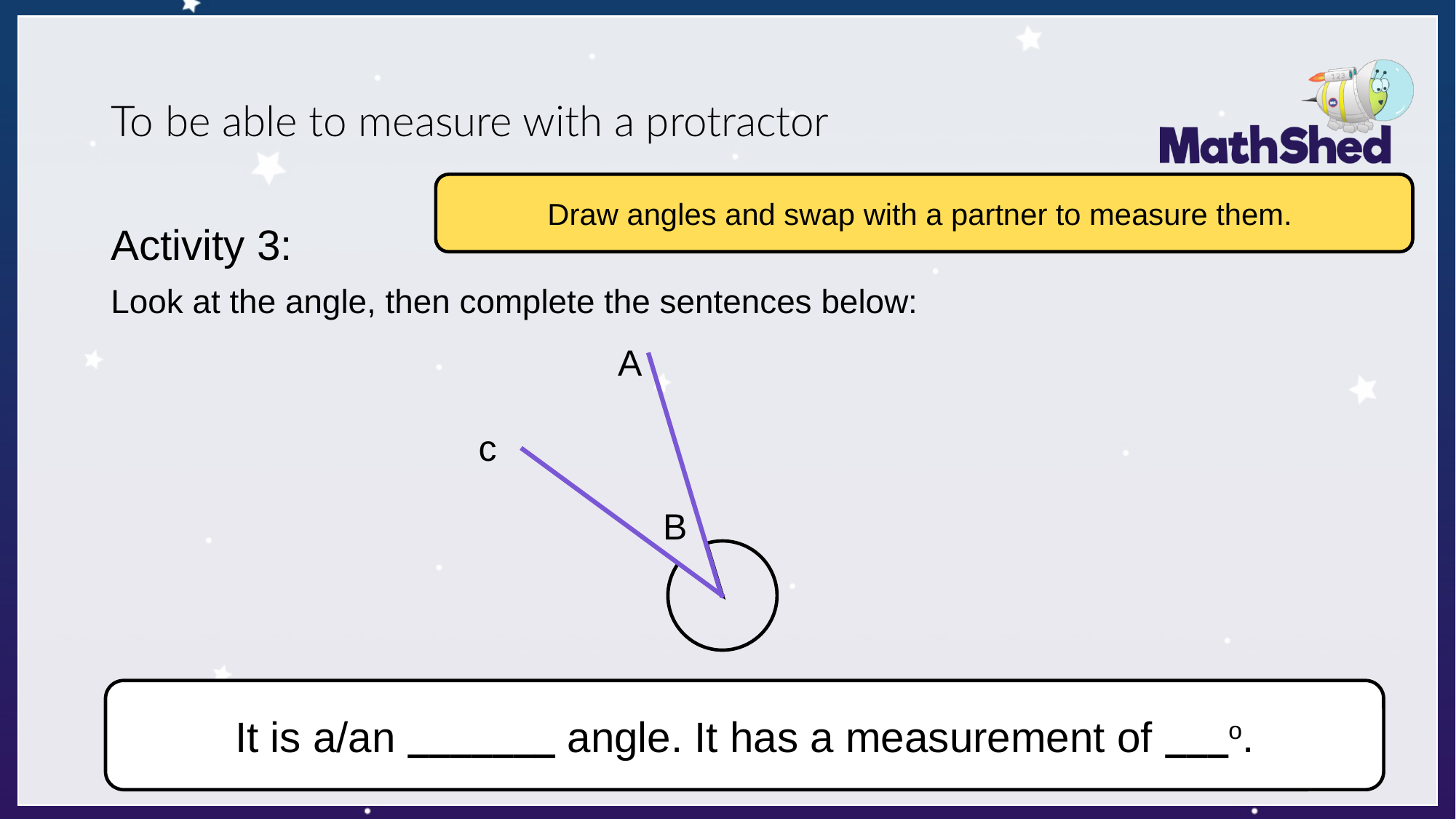

# To be able to measure with a protractor
Draw angles and swap with a partner to measure them.
Activity 3:
Look at the angle, then complete the sentences below:

A
c
B

It is a/an _______ angle. It has a measurement of ___o.